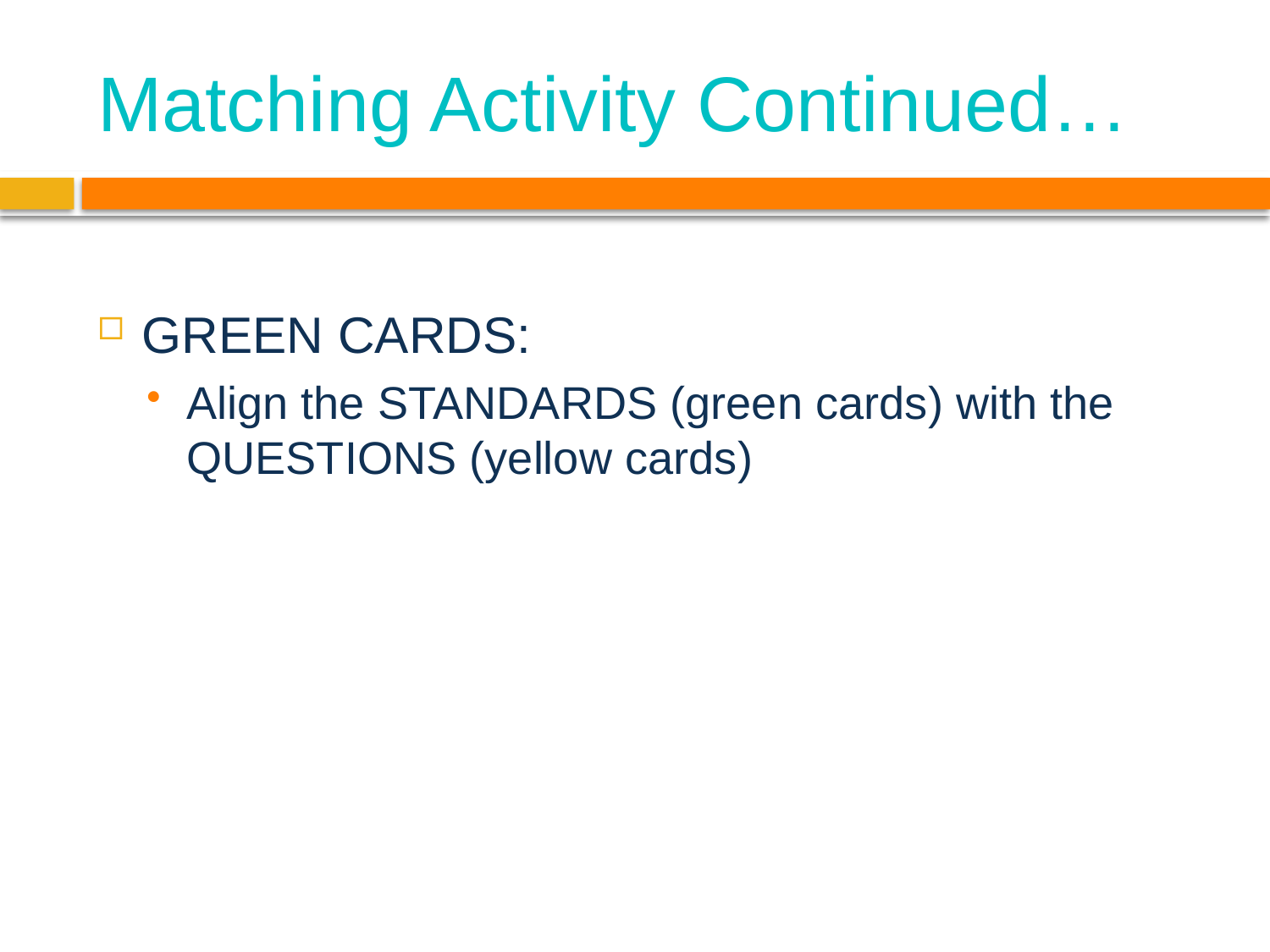

# Matching Activity Continued…

GREEN CARDS:
Align the STANDARDS (green cards) with the QUESTIONS (yellow cards)